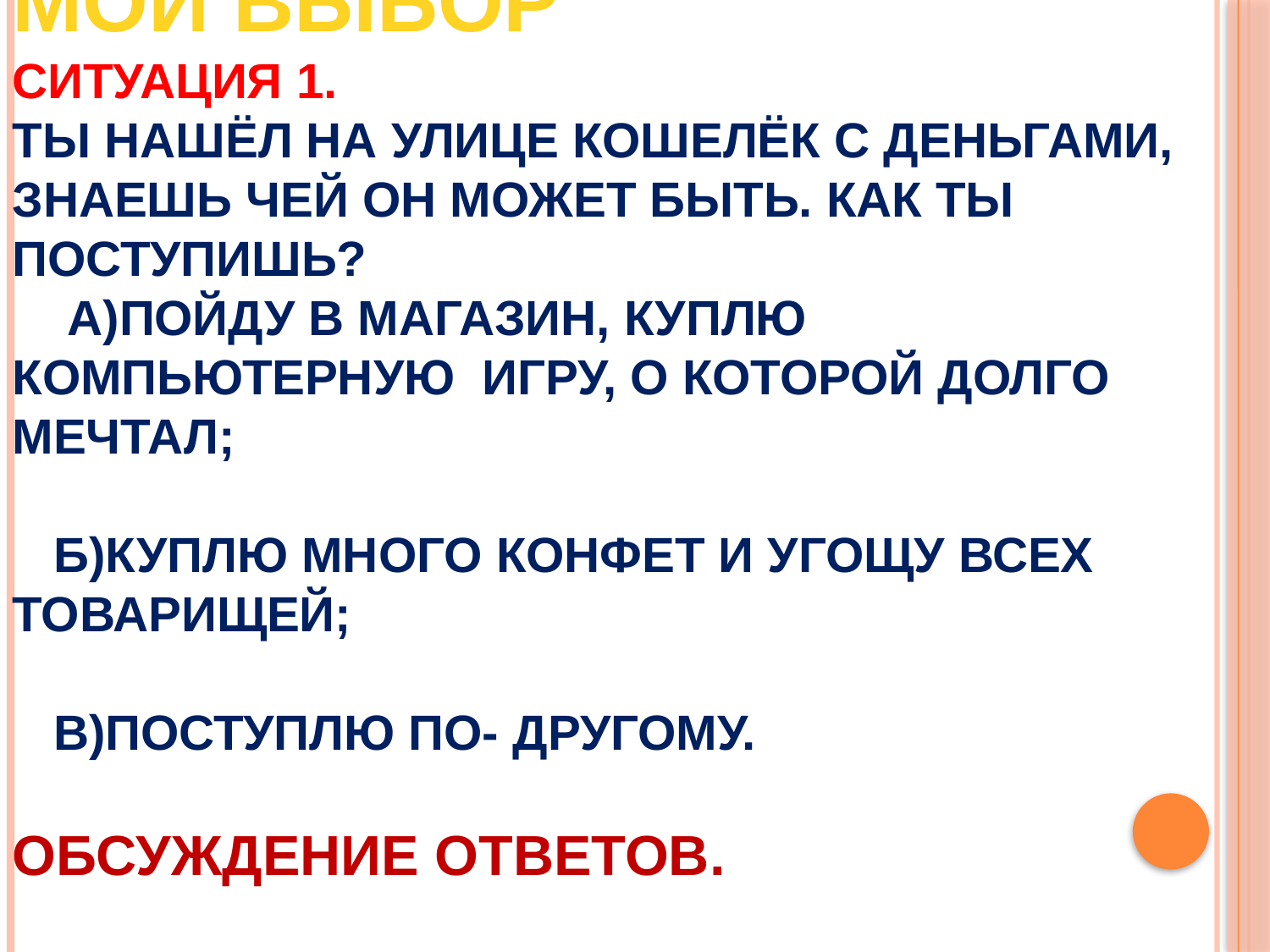

# Мой выбор Ситуация 1. Ты нашёл на улице кошелёк с деньгами, знаешь чей он может быть. Как ты поступишь? а)пойду в магазин, куплю  компьютерную  игру, о которой долго мечтал; б)куплю много конфет и угощу всех товарищей; в)поступлю по- другому. Обсуждение ответов.